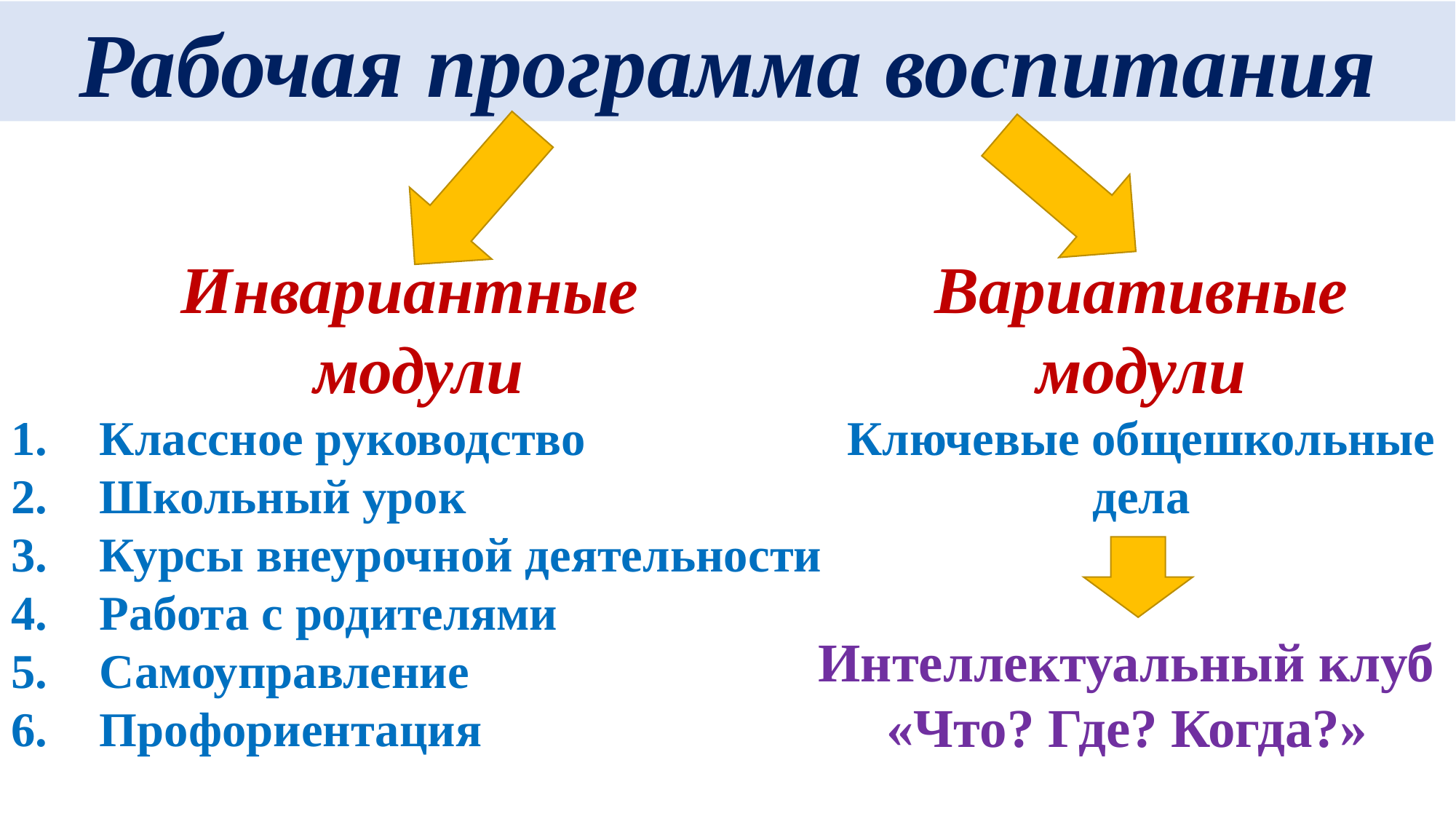

Рабочая программа воспитания

Инвариантные
модули
Классное руководство
Школьный урок
Курсы внеурочной деятельности
Работа с родителями
Самоуправление
Профориентация
Вариативные
модули
Ключевые общешкольные дела

Интеллектуальный клуб «Что? Где? Когда?»